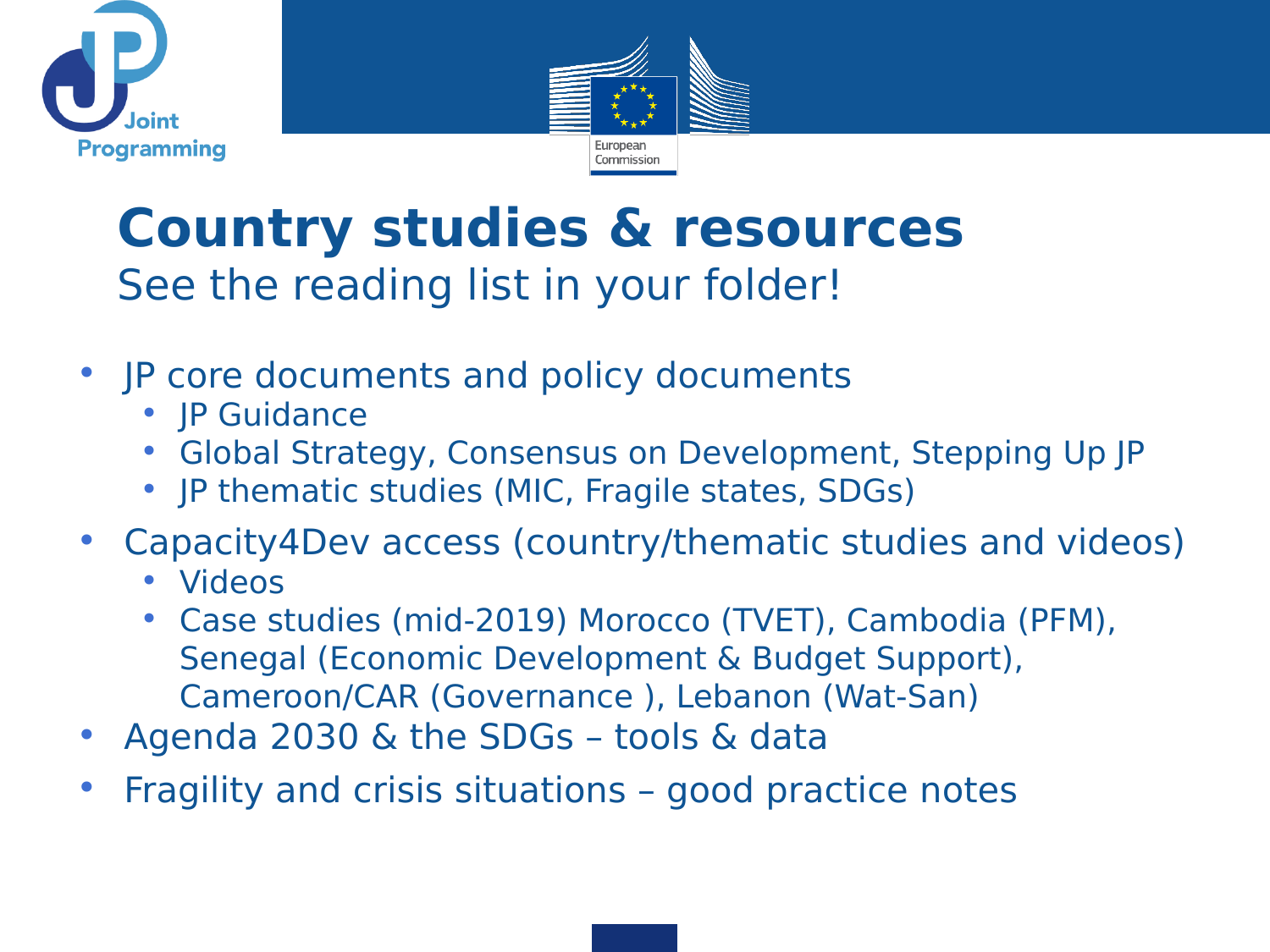

# Country studies & resources See the reading list in your folder!
JP core documents and policy documents
JP Guidance
Global Strategy, Consensus on Development, Stepping Up JP
JP thematic studies (MIC, Fragile states, SDGs)
Capacity4Dev access (country/thematic studies and videos)
Videos
Case studies (mid-2019) Morocco (TVET), Cambodia (PFM), Senegal (Economic Development & Budget Support), Cameroon/CAR (Governance ), Lebanon (Wat-San)
Agenda 2030 & the SDGs – tools & data
Fragility and crisis situations – good practice notes